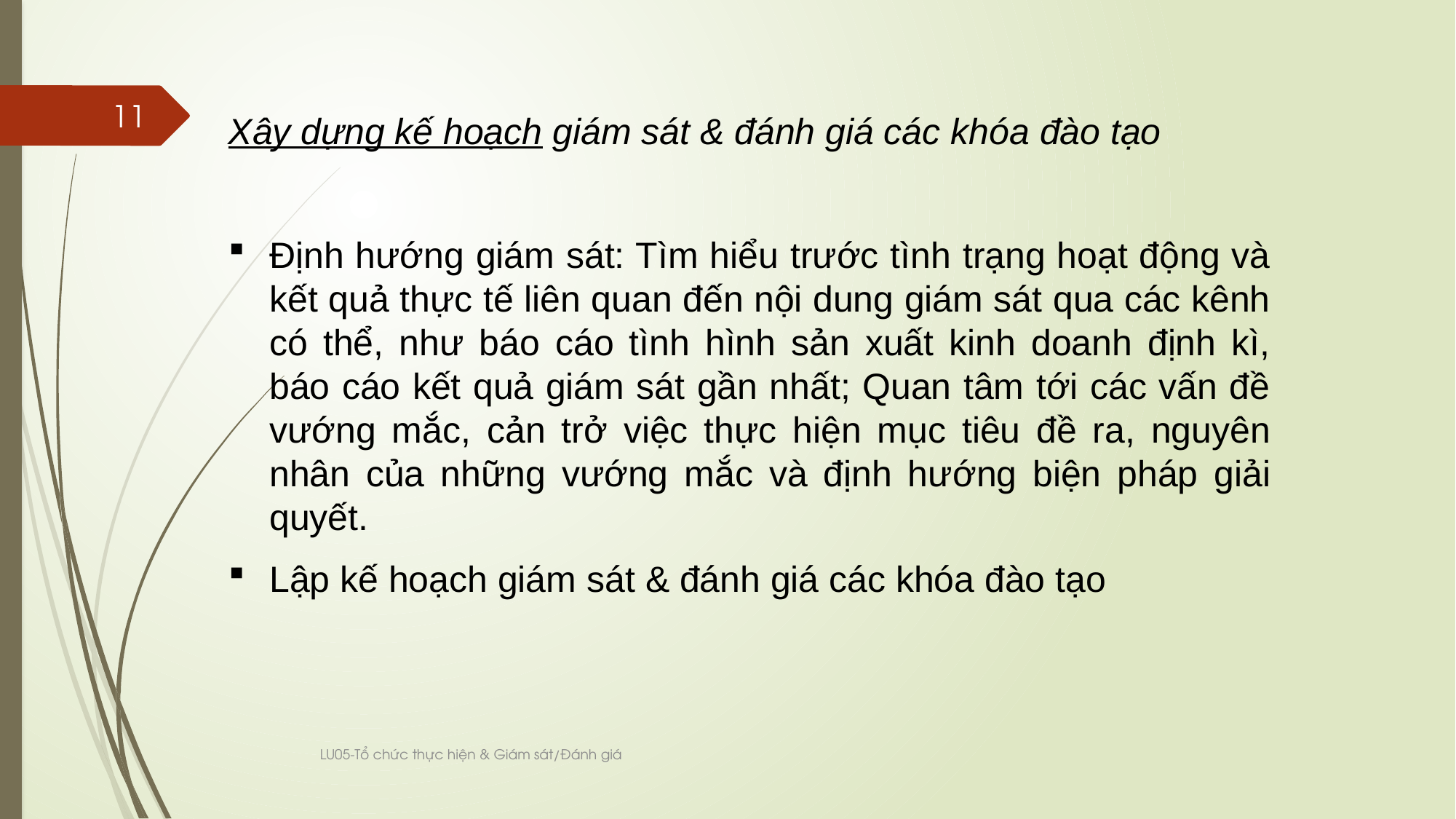

11
Xây dựng kế hoạch giám sát & đánh giá các khóa đào tạo

Định hướng giám sát: Tìm hiểu trước tình trạng hoạt động và kết quả thực tế liên quan đến nội dung giám sát qua các kênh có thể, như báo cáo tình hình sản xuất kinh doanh định kì, báo cáo kết quả giám sát gần nhất; Quan tâm tới các vấn đề vướng mắc, cản trở việc thực hiện mục tiêu đề ra, nguyên nhân của những vướng mắc và định hướng biện pháp giải quyết.
Lập kế hoạch giám sát & đánh giá các khóa đào tạo

LU05-Tổ chức thực hiện & Giám sát/Đánh giá